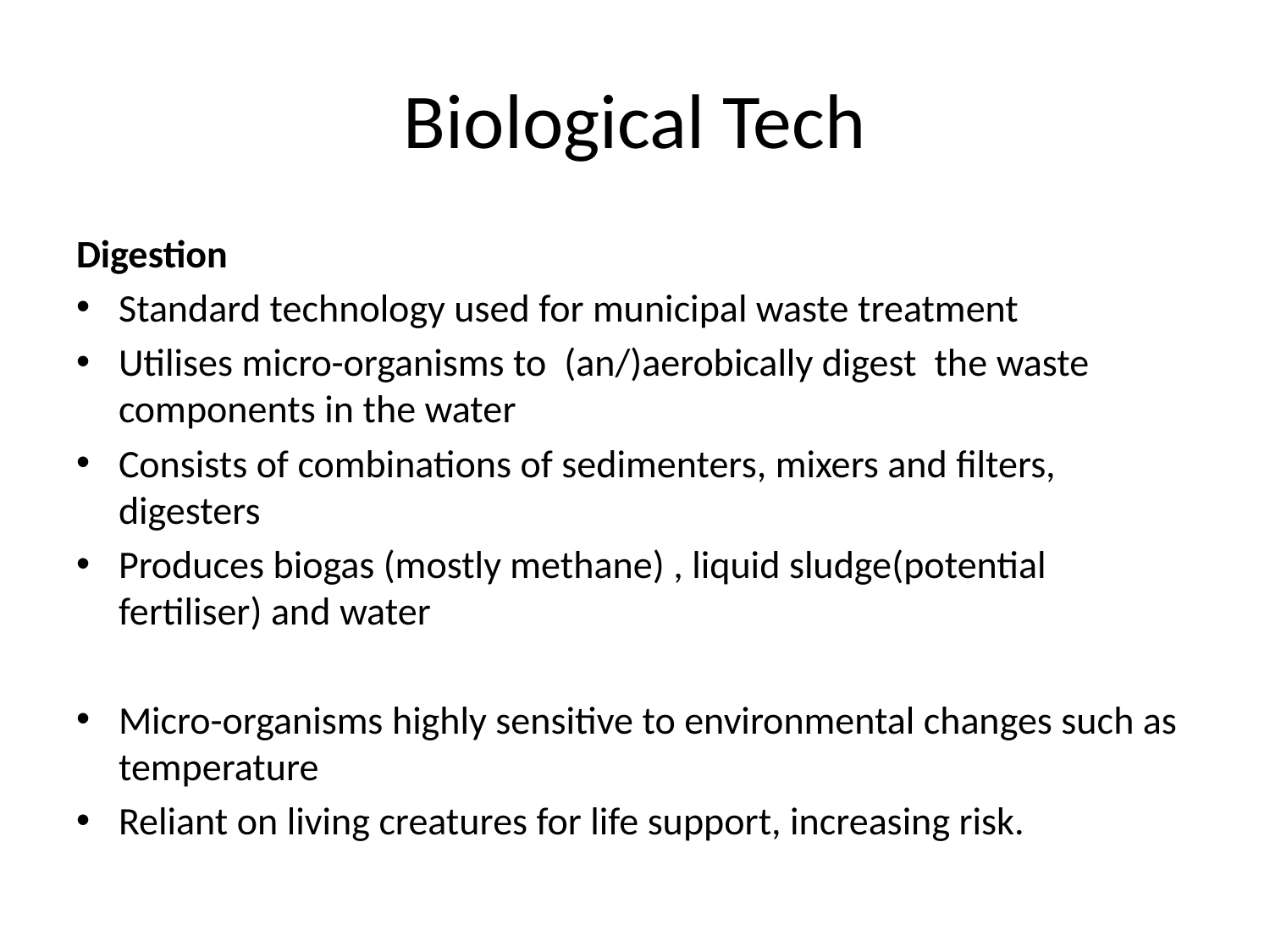

# Biological Tech
Digestion
Standard technology used for municipal waste treatment
Utilises micro-organisms to  (an/)aerobically digest  the waste components in the water
Consists of combinations of sedimenters, mixers and filters, digesters
Produces biogas (mostly methane) , liquid sludge(potential fertiliser) and water

Micro-organisms highly sensitive to environmental changes such as temperature
Reliant on living creatures for life support, increasing risk.